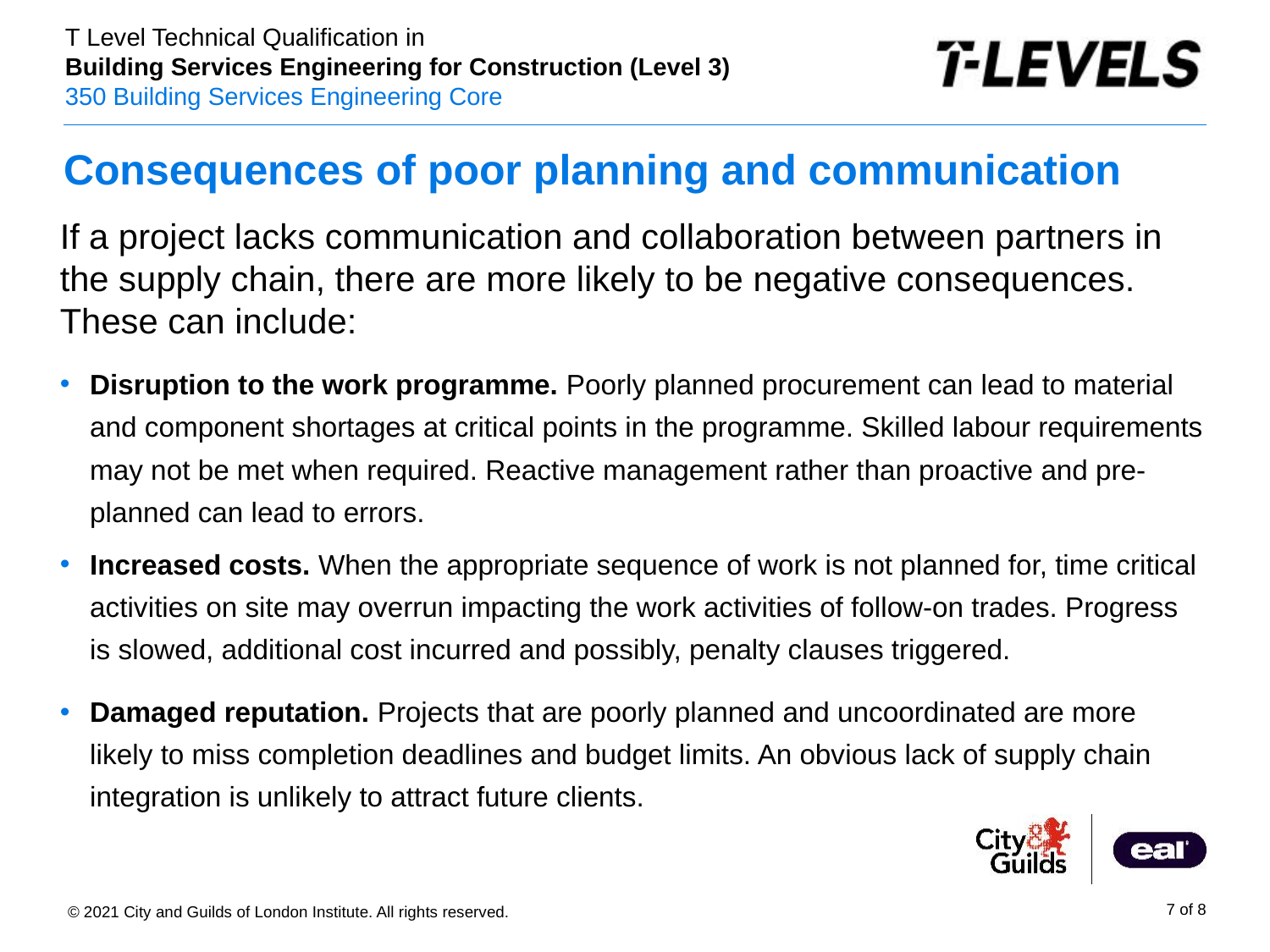

Consequences of poor planning and communication
If a project lacks communication and collaboration between partners in the supply chain, there are more likely to be negative consequences. These can include:

Disruption to the work programme. Poorly planned procurement can lead to material and component shortages at critical points in the programme. Skilled labour requirements may not be met when required. Reactive management rather than proactive and pre- planned can lead to errors.
Increased costs. When the appropriate sequence of work is not planned for, time critical activities on site may overrun impacting the work activities of follow-on trades. Progress is slowed, additional cost incurred and possibly, penalty clauses triggered.
Damaged reputation. Projects that are poorly planned and uncoordinated are more likely to miss completion deadlines and budget limits. An obvious lack of supply chain integration is unlikely to attract future clients.